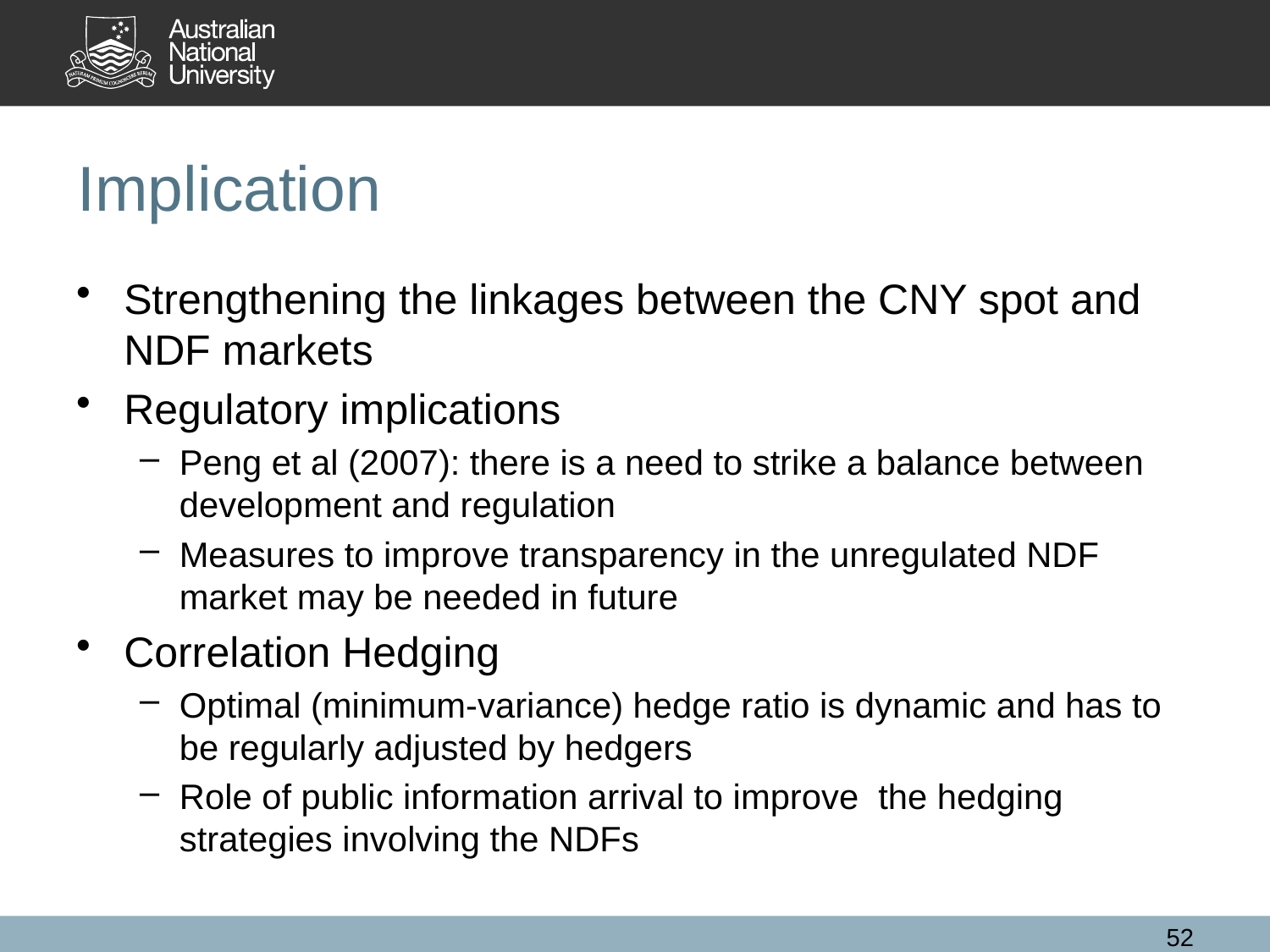

Implication
Strengthening the linkages between the CNY spot and NDF markets
Regulatory implications
Peng et al (2007): there is a need to strike a balance between development and regulation
Measures to improve transparency in the unregulated NDF market may be needed in future
Correlation Hedging
Optimal (minimum-variance) hedge ratio is dynamic and has to be regularly adjusted by hedgers
Role of public information arrival to improve  the hedging strategies involving the NDFs

52